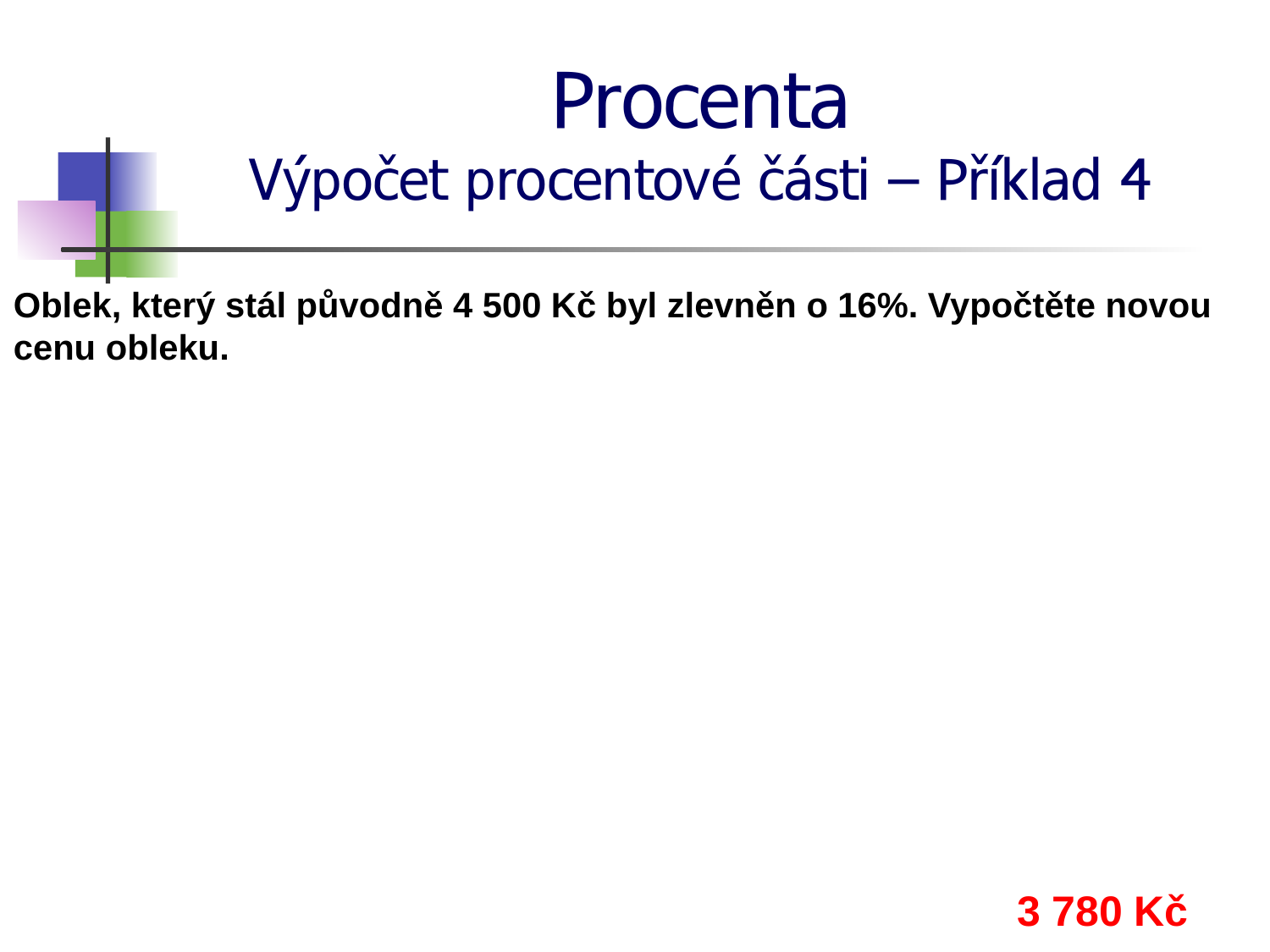

# Procenta Výpočet procentové části – Příklad 4
Oblek, který stál původně 4 500 Kč byl zlevněn o 16%. Vypočtěte novou cenu obleku.
3 780 Kč